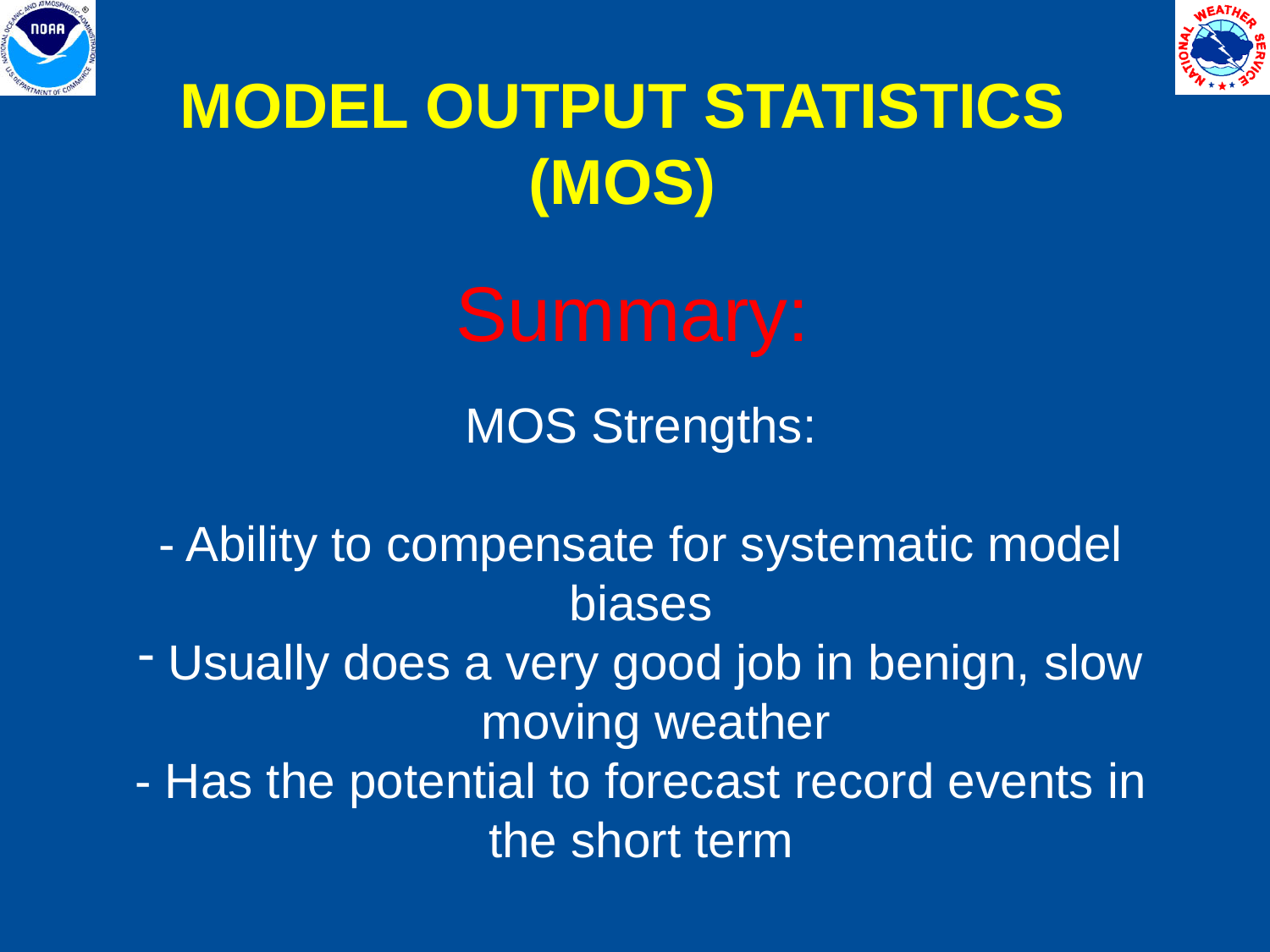

MODEL OUTPUT STATISTICS (MOS)
Summary:
MOS Strengths:

- Ability to compensate for systematic model biases
Usually does a very good job in benign, slow moving weather
- Has the potential to forecast record events in the short term